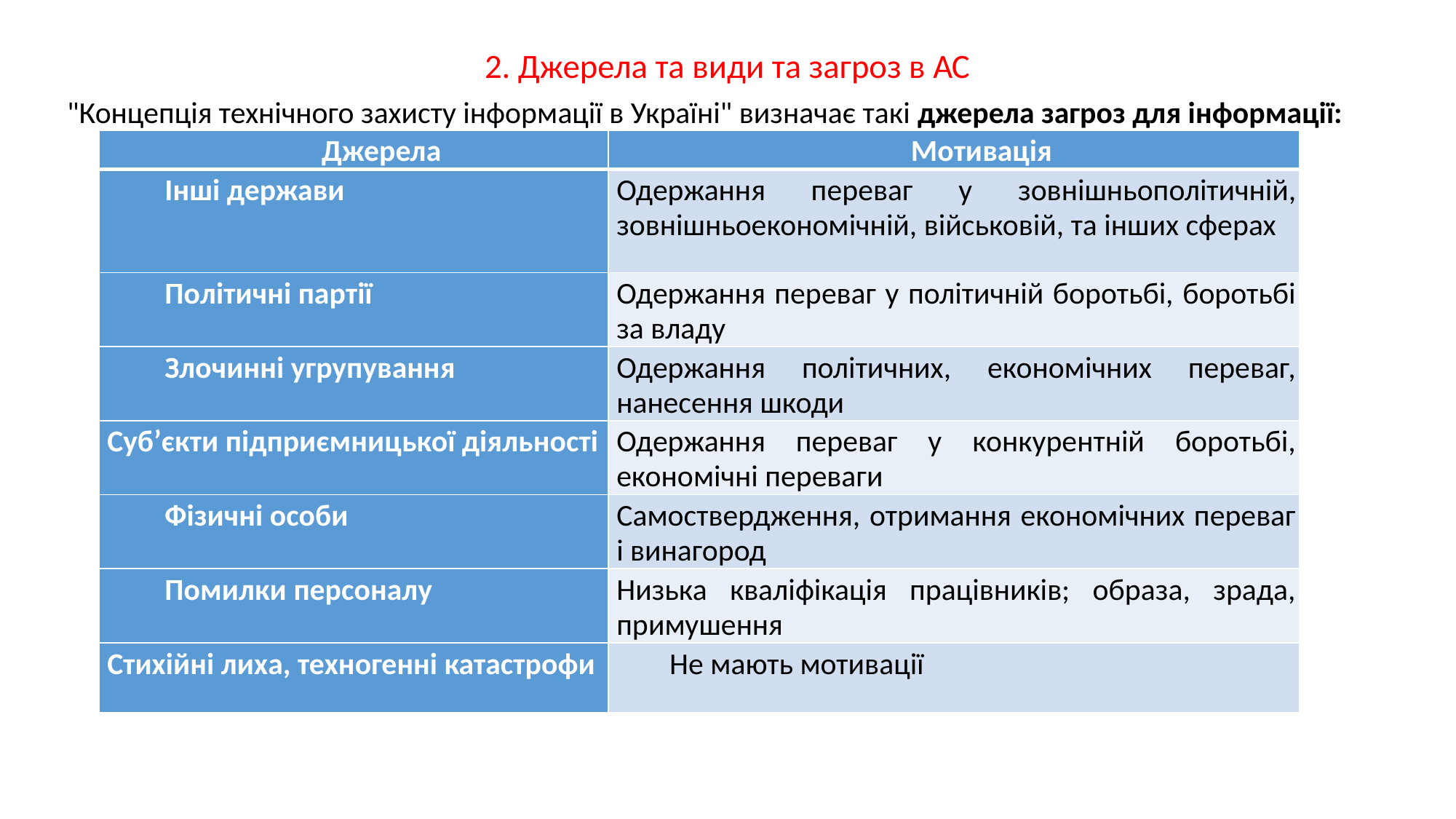

# 2. Джерела та види та загроз в АС
"Концепція технічного захисту інформації в Україні" визначає такі джерела загроз для інформації:

| Джерела | Мотивація |
| --- | --- |
| Інші держави | Одержання переваг у зовнішньополітичній, зовнішньоекономічній, військовій, та інших сферах |
| Політичні партії | Одержання переваг у політичній боротьбі, боротьбі за владу |
| Злочинні угрупування | Одержання політичних, економічних переваг, нанесення шкоди |
| Суб’єкти підприємницької діяльності | Одержання переваг у конкурентній боротьбі, економічні переваги |
| Фізичні особи | Самоствердження, отримання економічних переваг і винагород |
| Помилки персоналу | Низька кваліфікація працівників; образа, зрада, примушення |
| Стихійні лиха, техногенні катастрофи | Не мають мотивації |